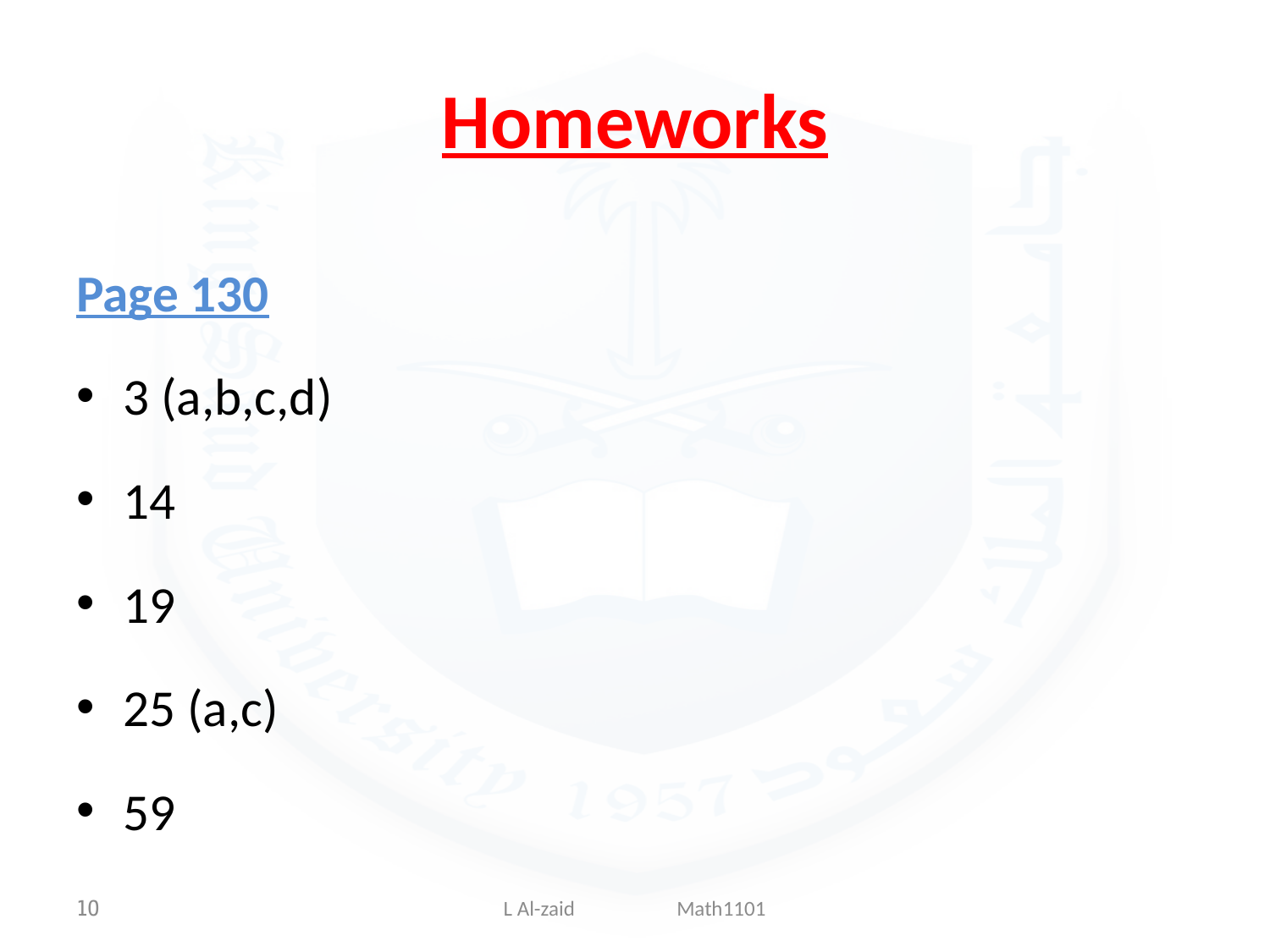

# Homeworks
Page 130
3 (a,b,c,d)
14
19
25 (a,c)
59
10
L Al-zaid                     Math1101